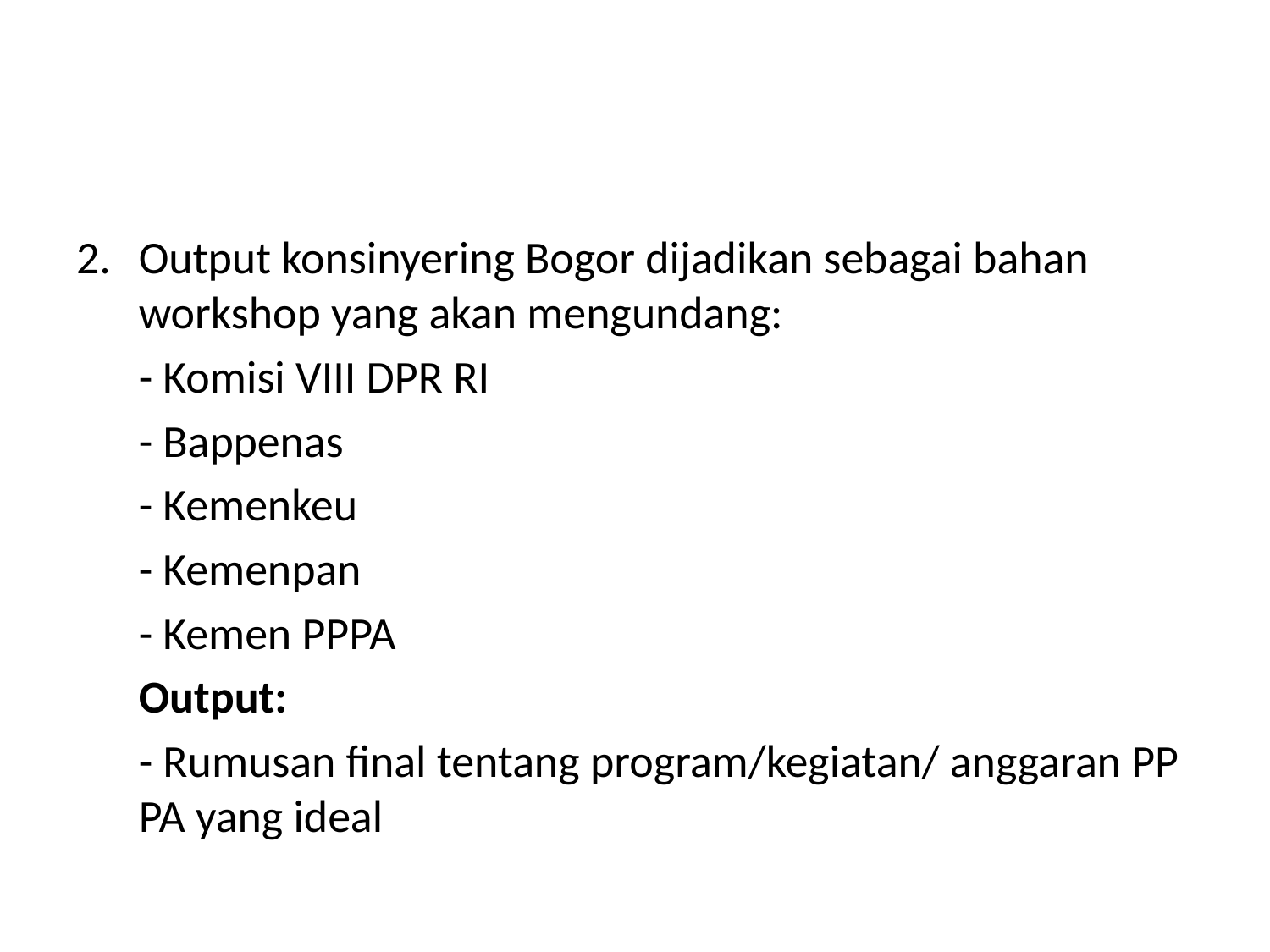

Output konsinyering Bogor dijadikan sebagai bahan workshop yang akan mengundang:
	- Komisi VIII DPR RI
	- Bappenas
	- Kemenkeu
	- Kemenpan
	- Kemen PPPA
	Output:
	- Rumusan final tentang program/kegiatan/ anggaran PP PA yang ideal